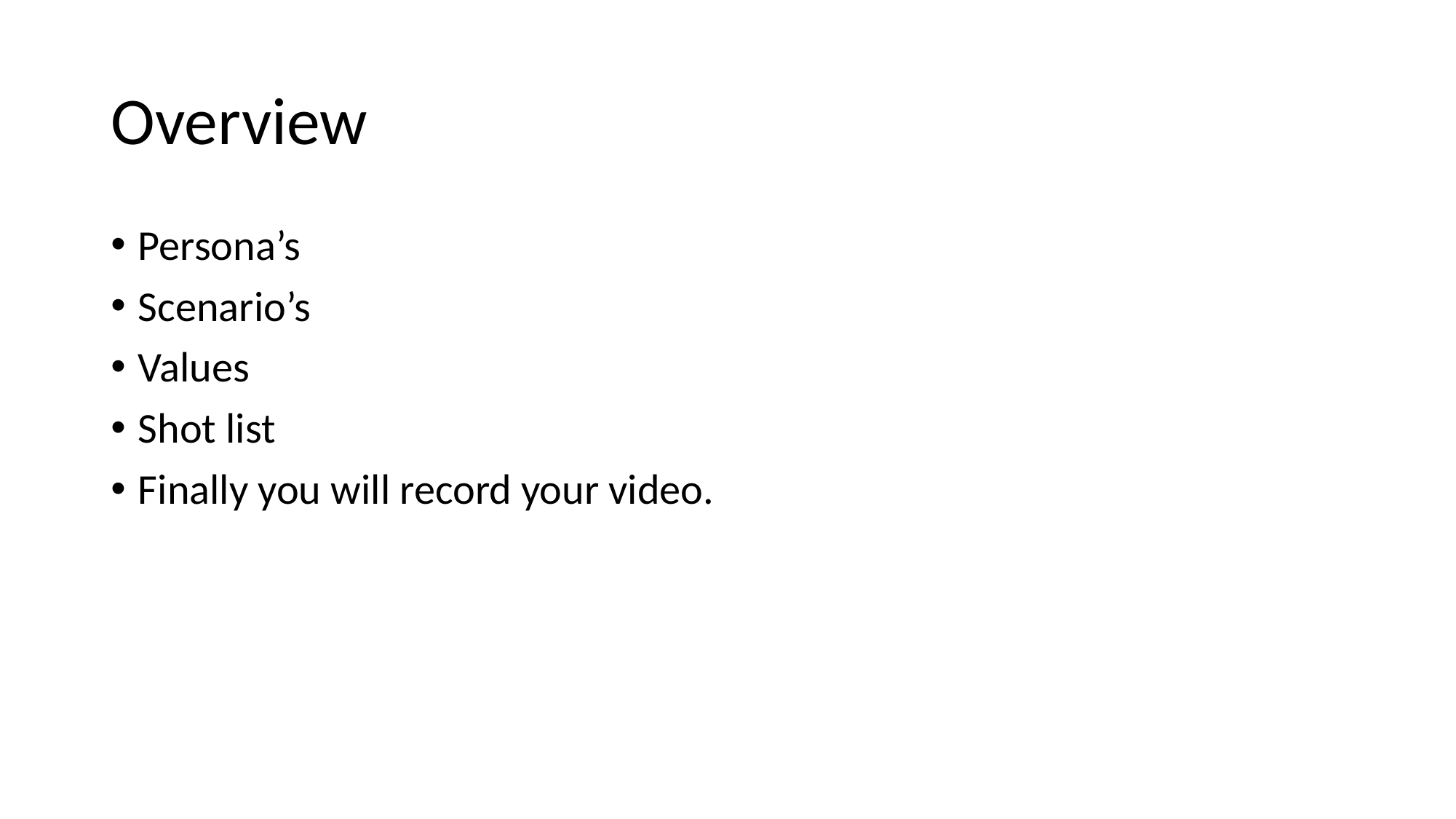

# Overview
Persona’s
Scenario’s
Values
Shot list
Finally you will record your video.